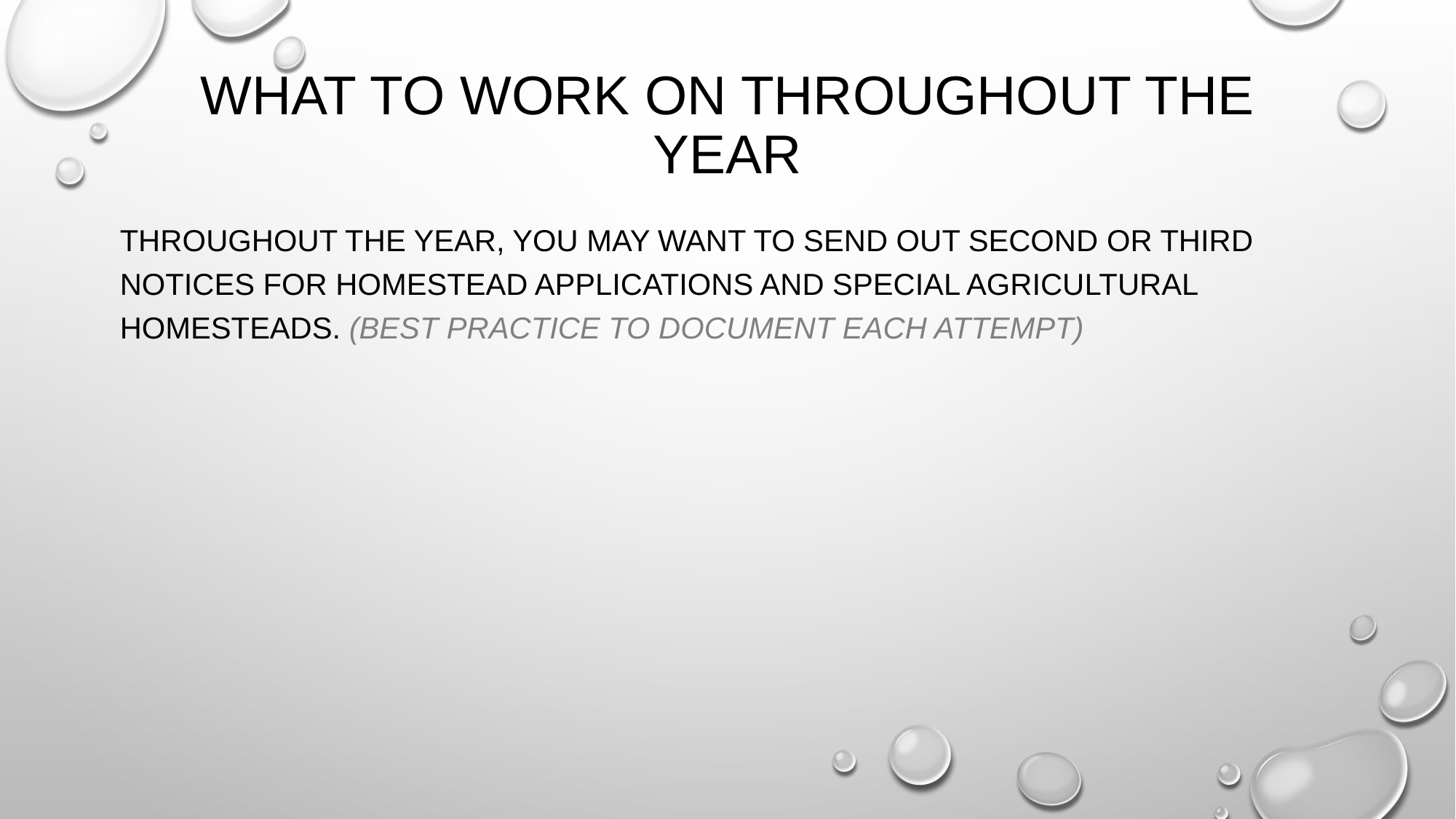

# What to work on throughout the year
THROUGHOUT THE YEAR, YOU MAY WANT TO SEND OUT SECOND OR THIRD NOTICES FOR HOMESTEAD APPLICATIONS AND SPECIAL AGRICULTURAL HOMESTEADS. (Best practice to document each attempt)